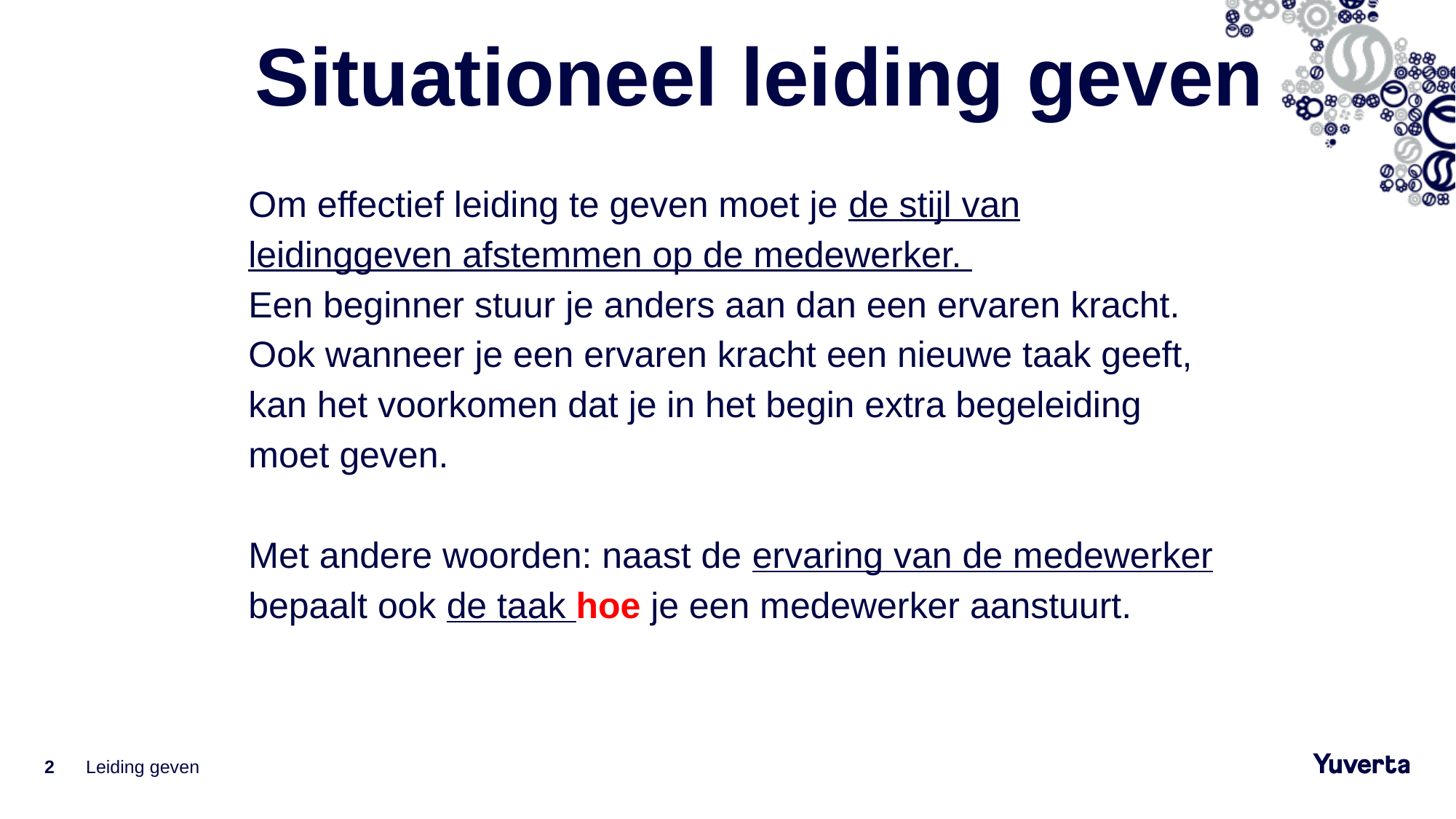

# Situationeel leiding geven
Om effectief leiding te geven moet je de stijl van leidinggeven afstemmen op de medewerker.
Een beginner stuur je anders aan dan een ervaren kracht. Ook wanneer je een ervaren kracht een nieuwe taak geeft, kan het voorkomen dat je in het begin extra begeleiding moet geven.

Met andere woorden: naast de ervaring van de medewerker bepaalt ook de taak hoe je een medewerker aanstuurt.
2
Leiding geven